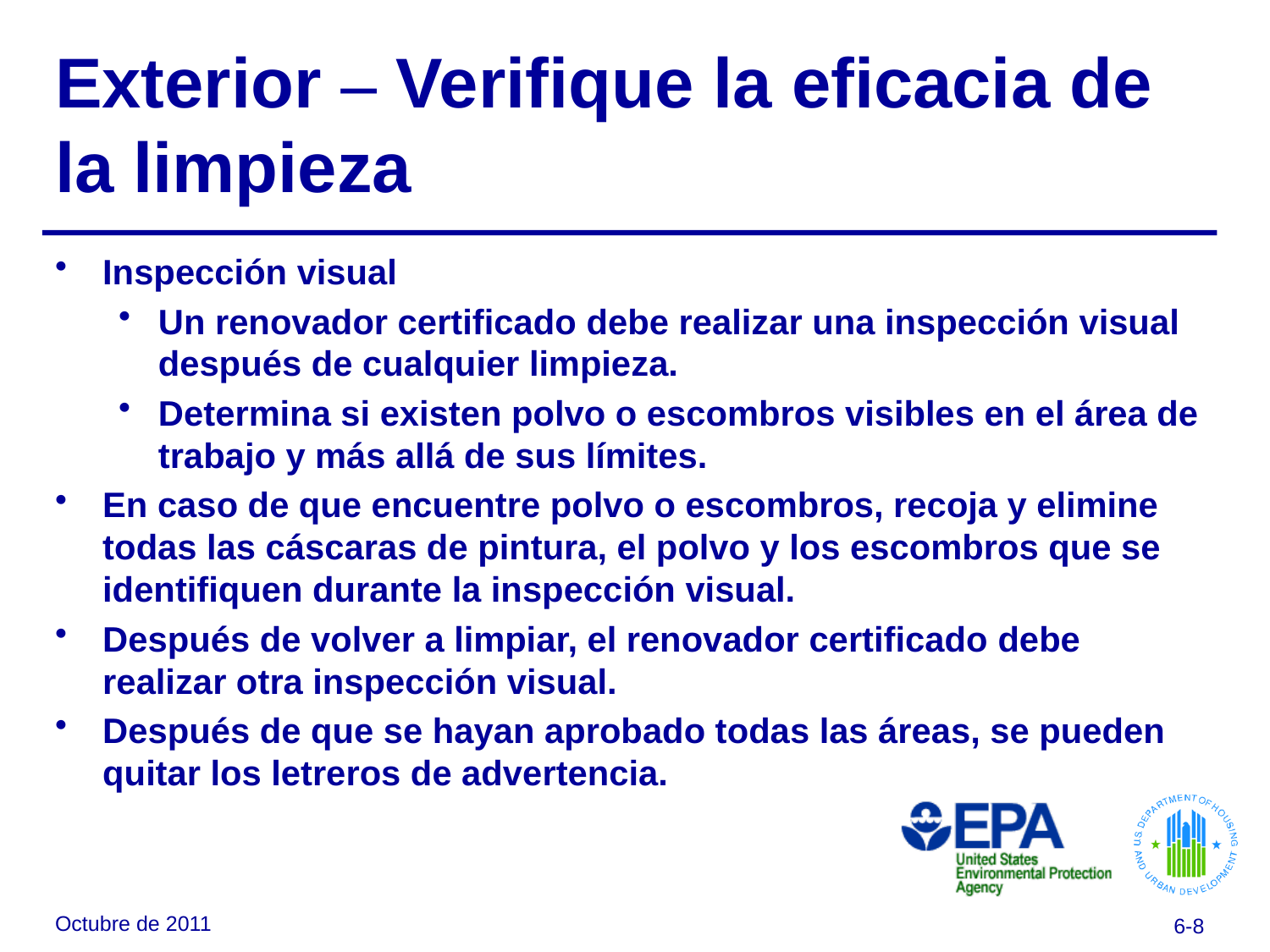

# Exterior – Verifique la eficacia de la limpieza
Inspección visual
Un renovador certificado debe realizar una inspección visual después de cualquier limpieza.
Determina si existen polvo o escombros visibles en el área de trabajo y más allá de sus límites.
En caso de que encuentre polvo o escombros, recoja y elimine todas las cáscaras de pintura, el polvo y los escombros que se identifiquen durante la inspección visual.
Después de volver a limpiar, el renovador certificado debe realizar otra inspección visual.
Después de que se hayan aprobado todas las áreas, se pueden quitar los letreros de advertencia.
Octubre de 2011
6-8